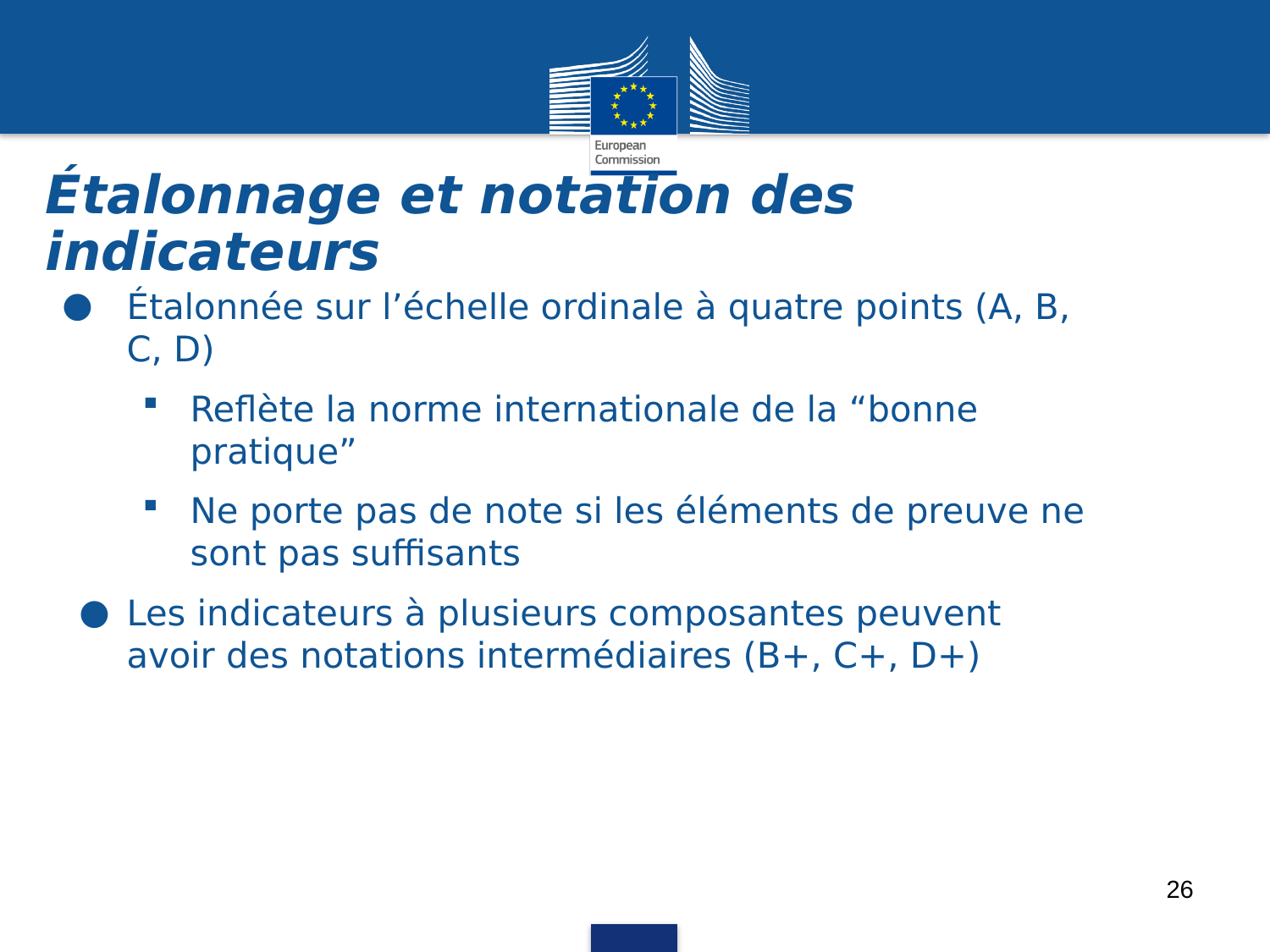

Étalonnage et notation des indicateurs
Étalonnée sur l’échelle ordinale à quatre points (A, B, C, D)
Reflète la norme internationale de la “bonne pratique”
Ne porte pas de note si les éléments de preuve ne sont pas suffisants
Les indicateurs à plusieurs composantes peuvent avoir des notations intermédiaires (B+, C+, D+)
26